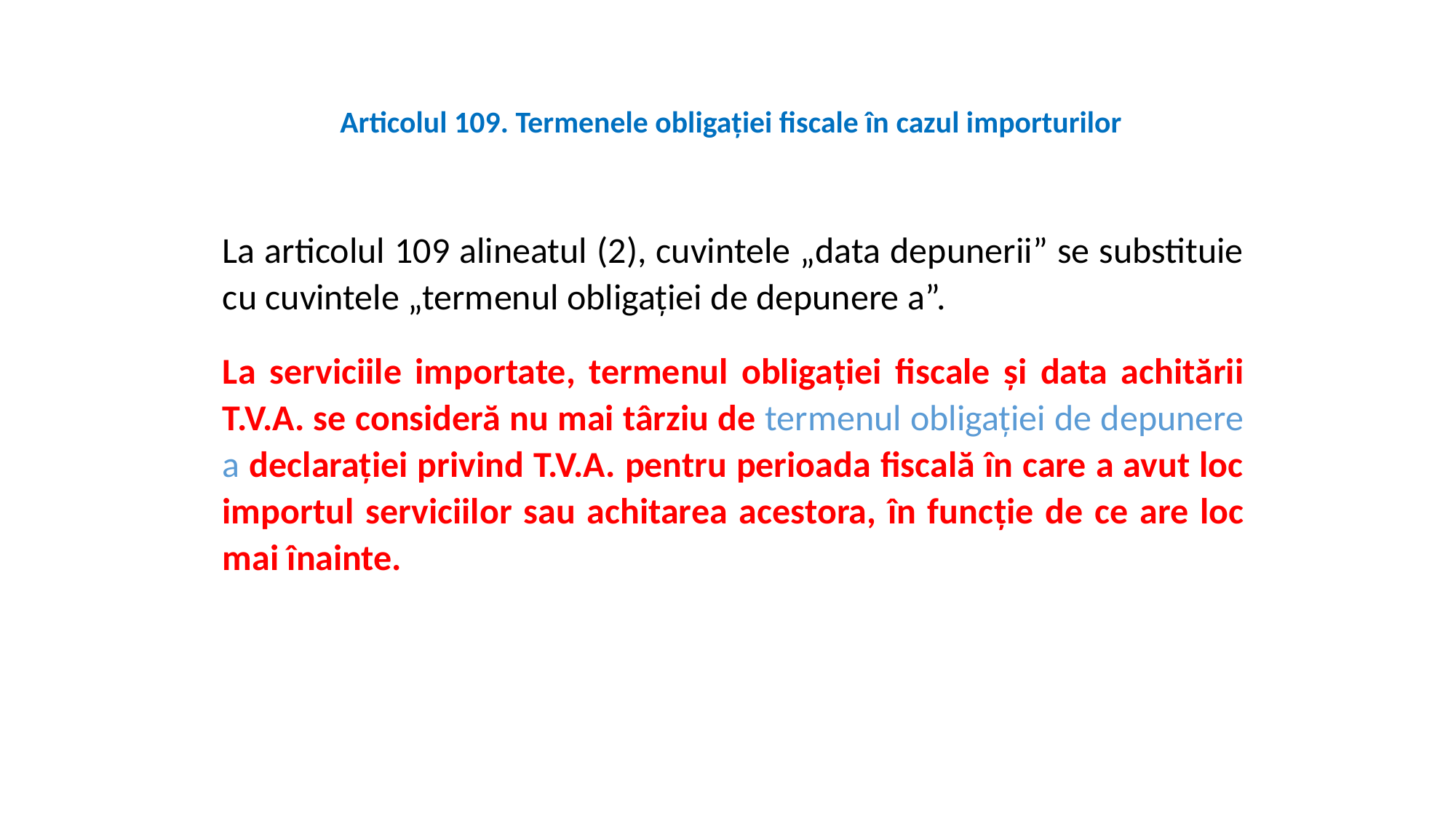

# Articolul 109. Termenele obligaţiei fiscale în cazul importurilor
La articolul 109 alineatul (2), cuvintele „data depunerii” se substituie cu cuvintele „termenul obligației de depunere a”.
La serviciile importate, termenul obligaţiei fiscale şi data achitării T.V.A. se consideră nu mai târziu de termenul obligației de depunere a declaraţiei privind T.V.A. pentru perioada fiscală în care a avut loc importul serviciilor sau achitarea acestora, în funcţie de ce are loc mai înainte.